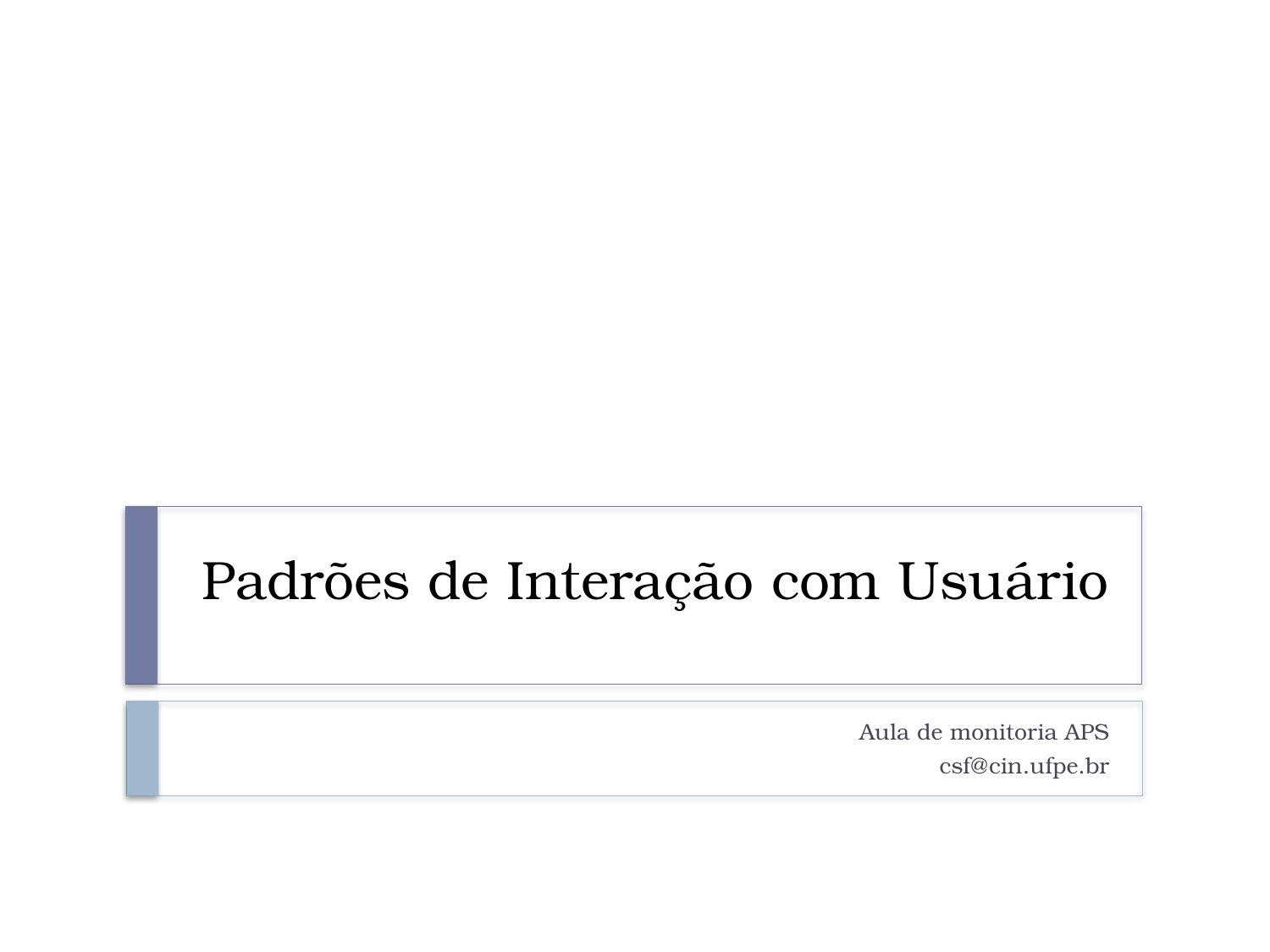

# Padrões de Interação com Usuário
Aula de monitoria APS
csf@cin.ufpe.br